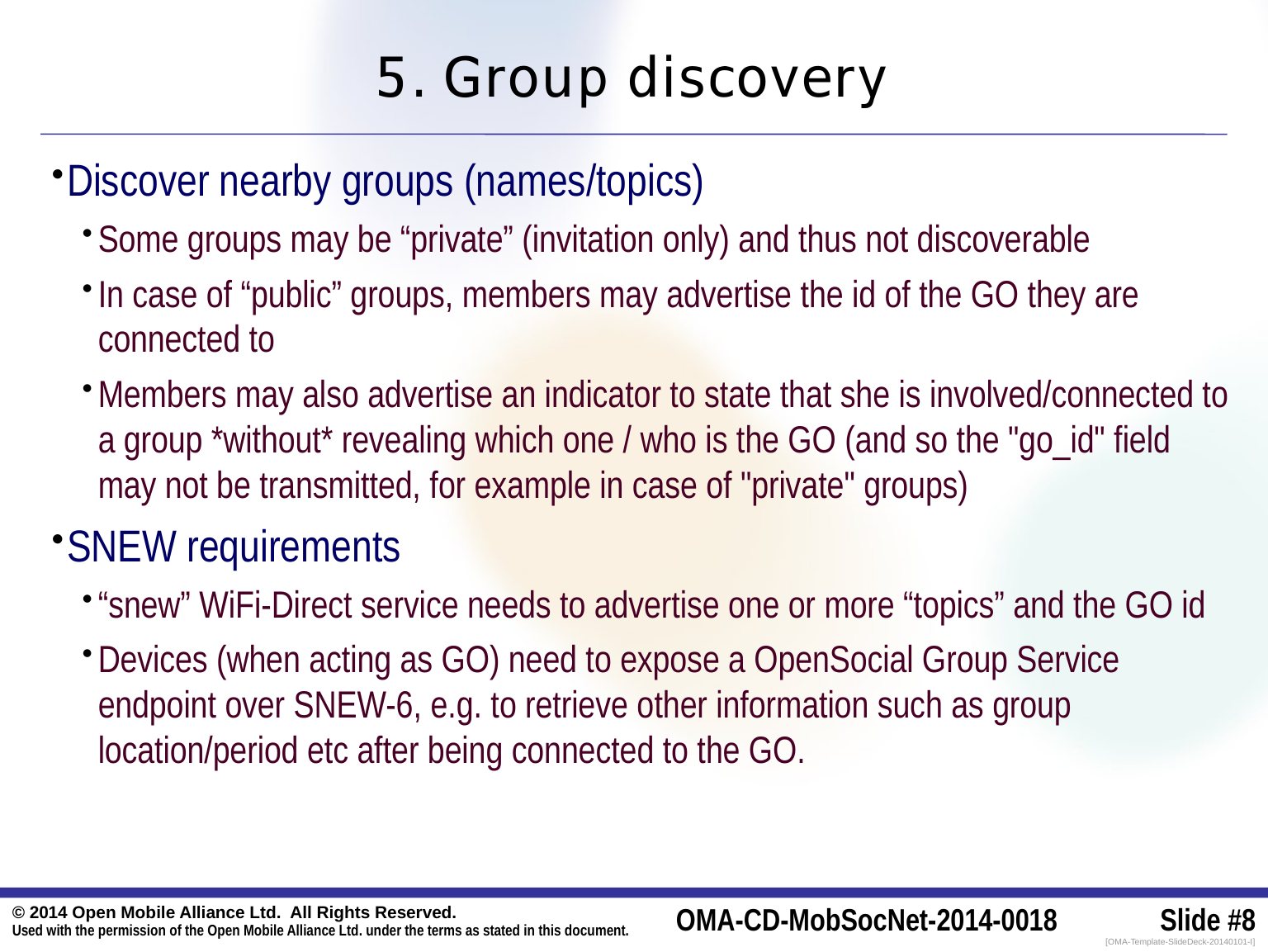

# 5. Group discovery
Discover nearby groups (names/topics)
Some groups may be “private” (invitation only) and thus not discoverable
In case of “public” groups, members may advertise the id of the GO they are connected to
Members may also advertise an indicator to state that she is involved/connected to a group *without* revealing which one / who is the GO (and so the "go_id" field may not be transmitted, for example in case of "private" groups)
SNEW requirements
“snew” WiFi-Direct service needs to advertise one or more “topics” and the GO id
Devices (when acting as GO) need to expose a OpenSocial Group Service endpoint over SNEW-6, e.g. to retrieve other information such as group location/period etc after being connected to the GO.